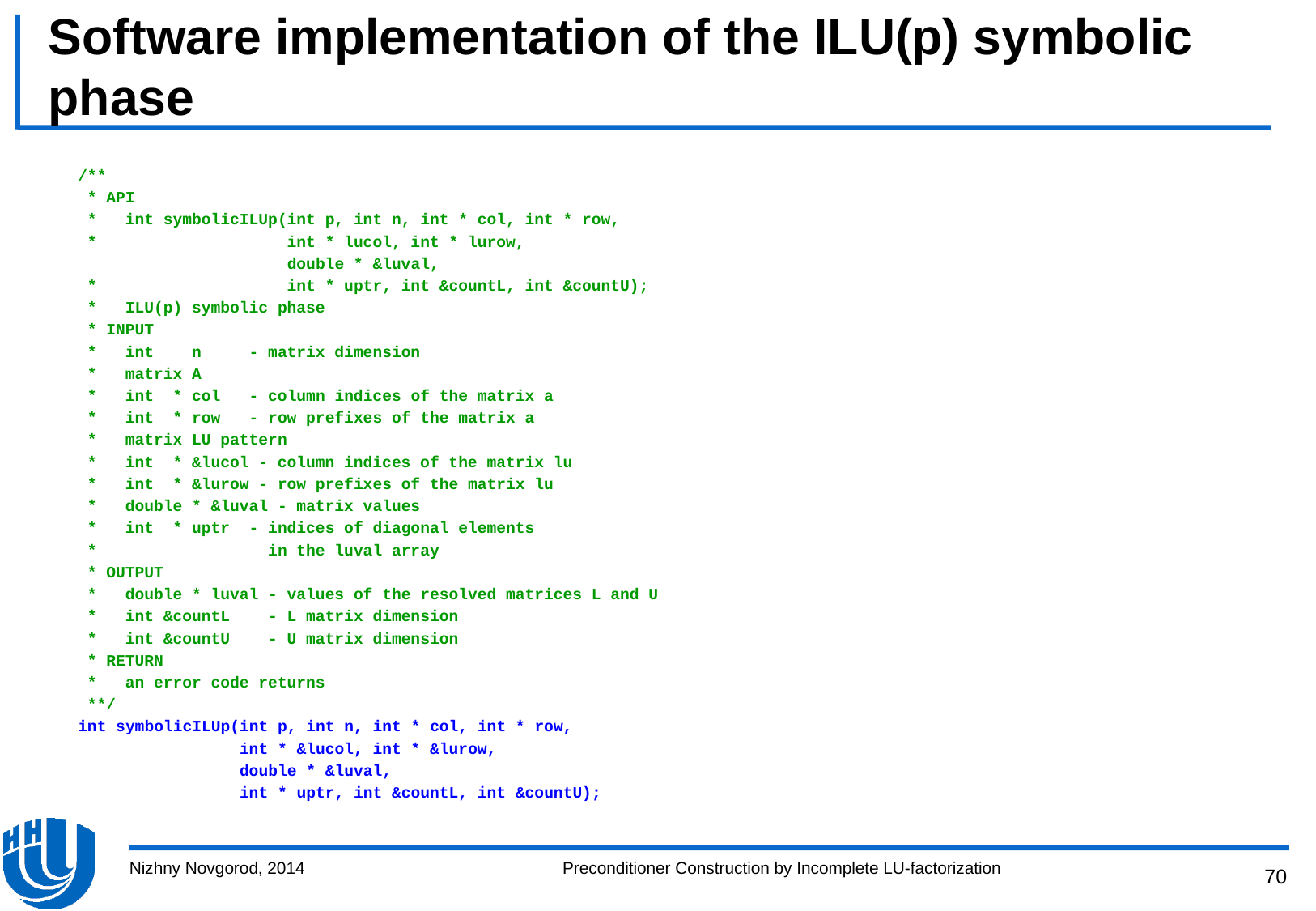

# Software implementation of the ILU(p) symbolic phase
/**
 * API
 *   int symbolicILUp(int p, int n, int * col, int * row,
 *                    int * lucol, int * lurow,
                      double * &luval,
 *                    int * uptr, int &countL, int &countU);
 *   ILU(p) symbolic phase
 * INPUT
 *   int    n     - matrix dimension
 *   matrix A
 *   int  * col   - column indices of the matrix a
 *   int  * row   - row prefixes of the matrix a
 *   matrix LU pattern
 *   int  * &lucol - column indices of the matrix lu
 *   int  * &lurow - row prefixes of the matrix lu
 *   double * &luval - matrix values
 *   int  * uptr  - indices of diagonal elements
 *                  in the luval array
 * OUTPUT
 *   double * luval - values of the resolved matrices L and U
 *   int &countL    - L matrix dimension
 *   int &countU    - U matrix dimension
 * RETURN
 *   an error code returns
 **/
int symbolicILUp(int p, int n, int * col, int * row,
                 int * &lucol, int * &lurow,
                 double * &luval,
                 int * uptr, int &countL, int &countU);
Nizhny Novgorod, 2014
Preconditioner Construction by Incomplete LU-factorization